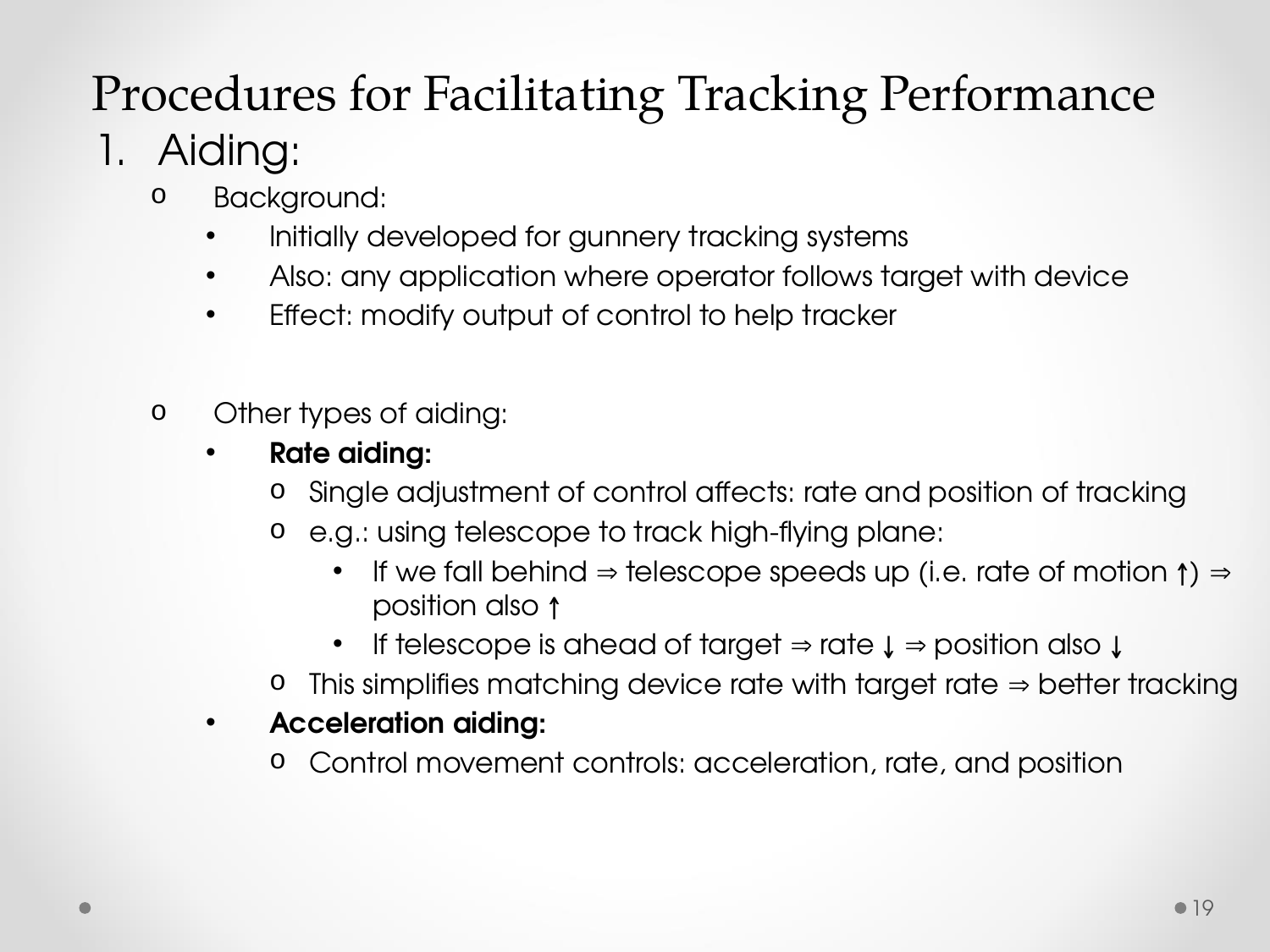

# Procedures for Facilitating Tracking Performance

Aiding:
Background:
Initially developed for gunnery tracking systems
Also: any application where operator follows target with device
Effect: modify output of control to help tracker

Other types of aiding:
Rate aiding:
Single adjustment of control affects: rate and position of tracking
e.g.: using telescope to track high-flying plane:
If we fall behind ⇒ telescope speeds up (i.e. rate of motion ↑) ⇒ position also ↑
If telescope is ahead of target ⇒ rate ↓ ⇒ position also ↓
This simplifies matching device rate with target rate ⇒ better tracking
Acceleration aiding:
Control movement controls: acceleration, rate, and position
19